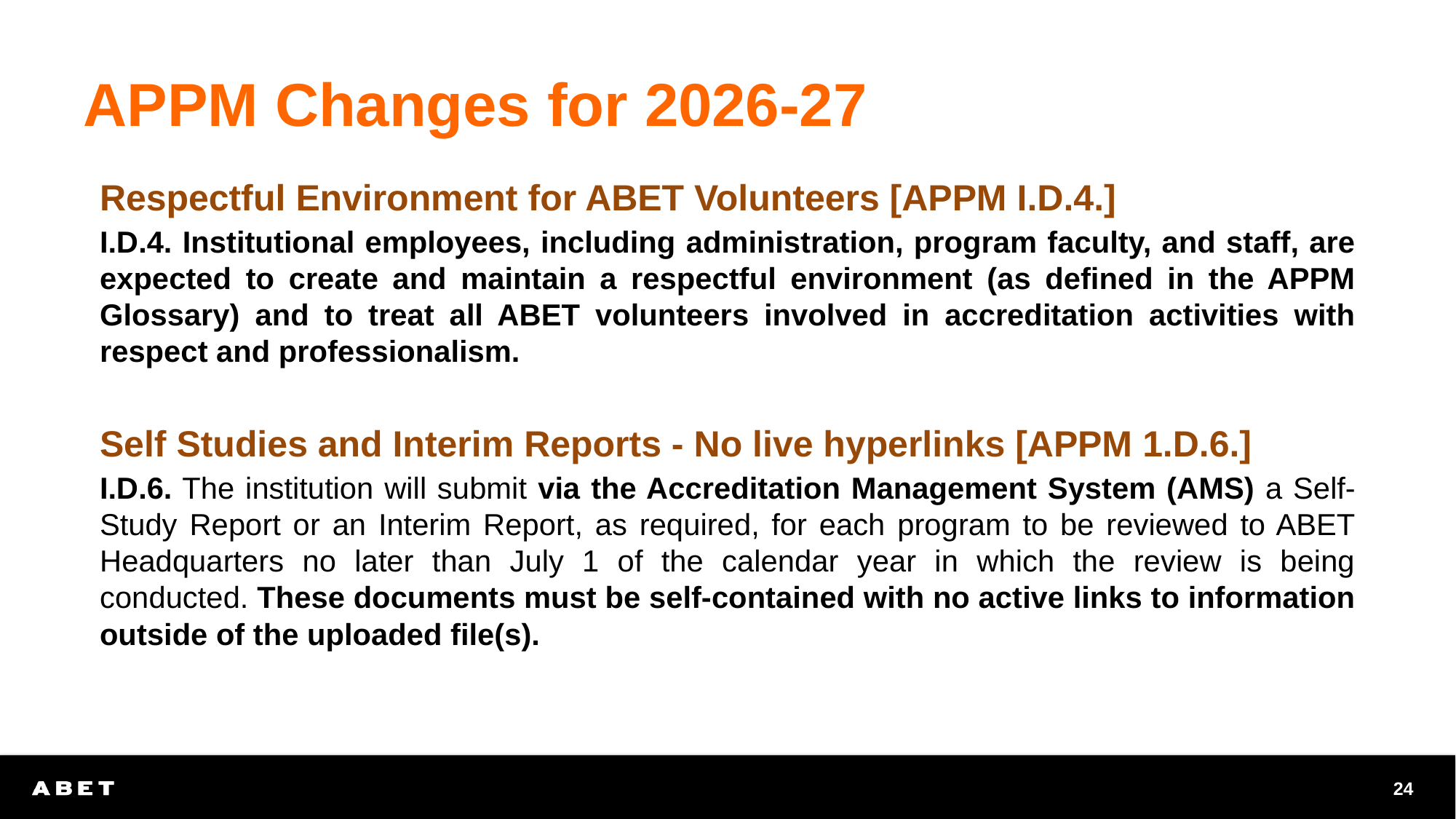

# APPM Changes for 2026-27
Respectful Environment for ABET Volunteers [APPM I.D.4.]
I.D.4. Institutional employees, including administration, program faculty, and staff, are expected to create and maintain a respectful environment (as defined in the APPM Glossary) and to treat all ABET volunteers involved in accreditation activities with respect and professionalism.

Self Studies and Interim Reports - No live hyperlinks [APPM 1.D.6.]
I.D.6. The institution will submit via the Accreditation Management System (AMS) a Self-Study Report or an Interim Report, as required, for each program to be reviewed to ABET Headquarters no later than July 1 of the calendar year in which the review is being conducted. These documents must be self-contained with no active links to information outside of the uploaded file(s).